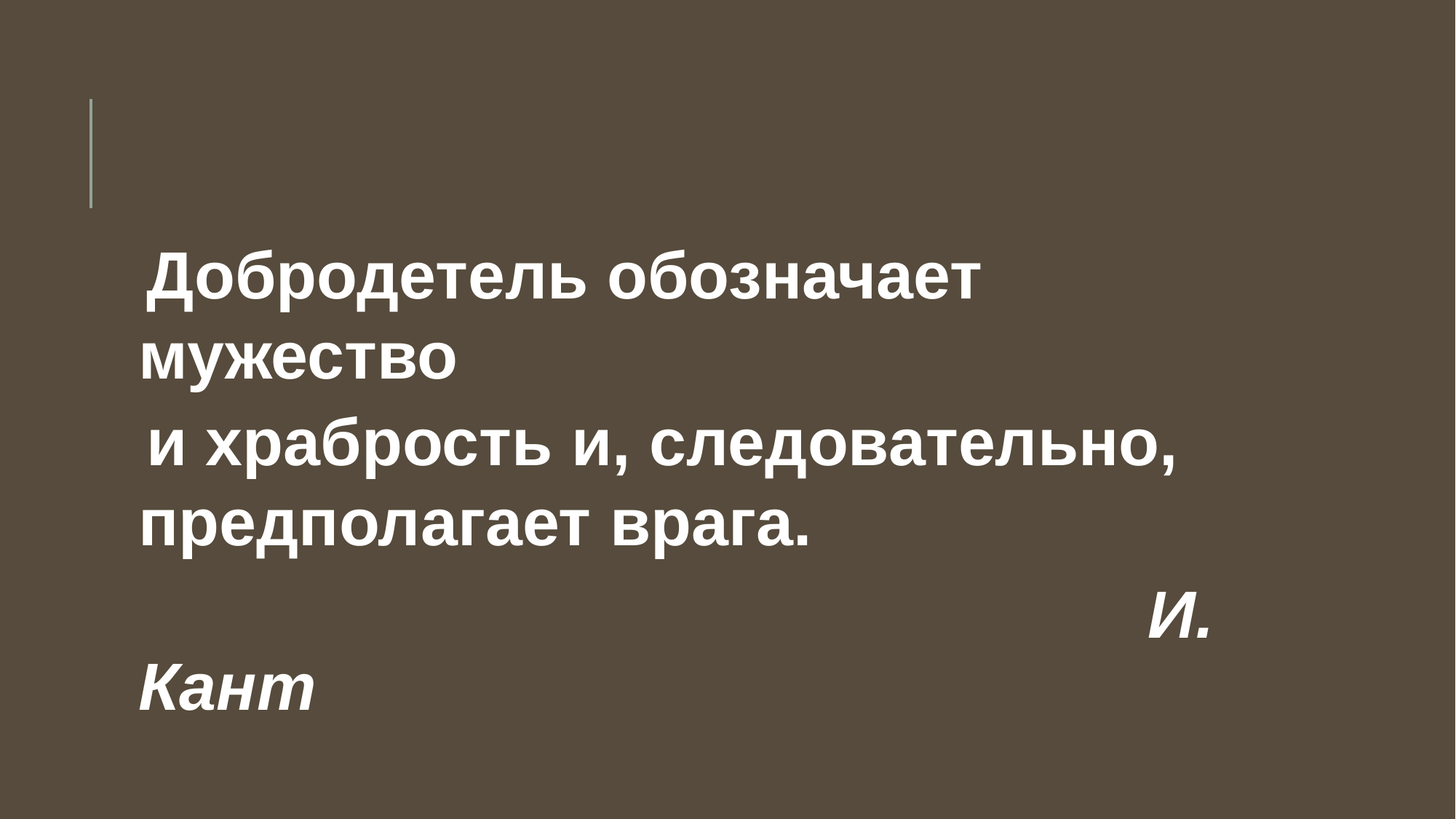

Добродетель обозначает мужество
и храбрость и, следовательно, предполагает врага.
                                                      И. Кант